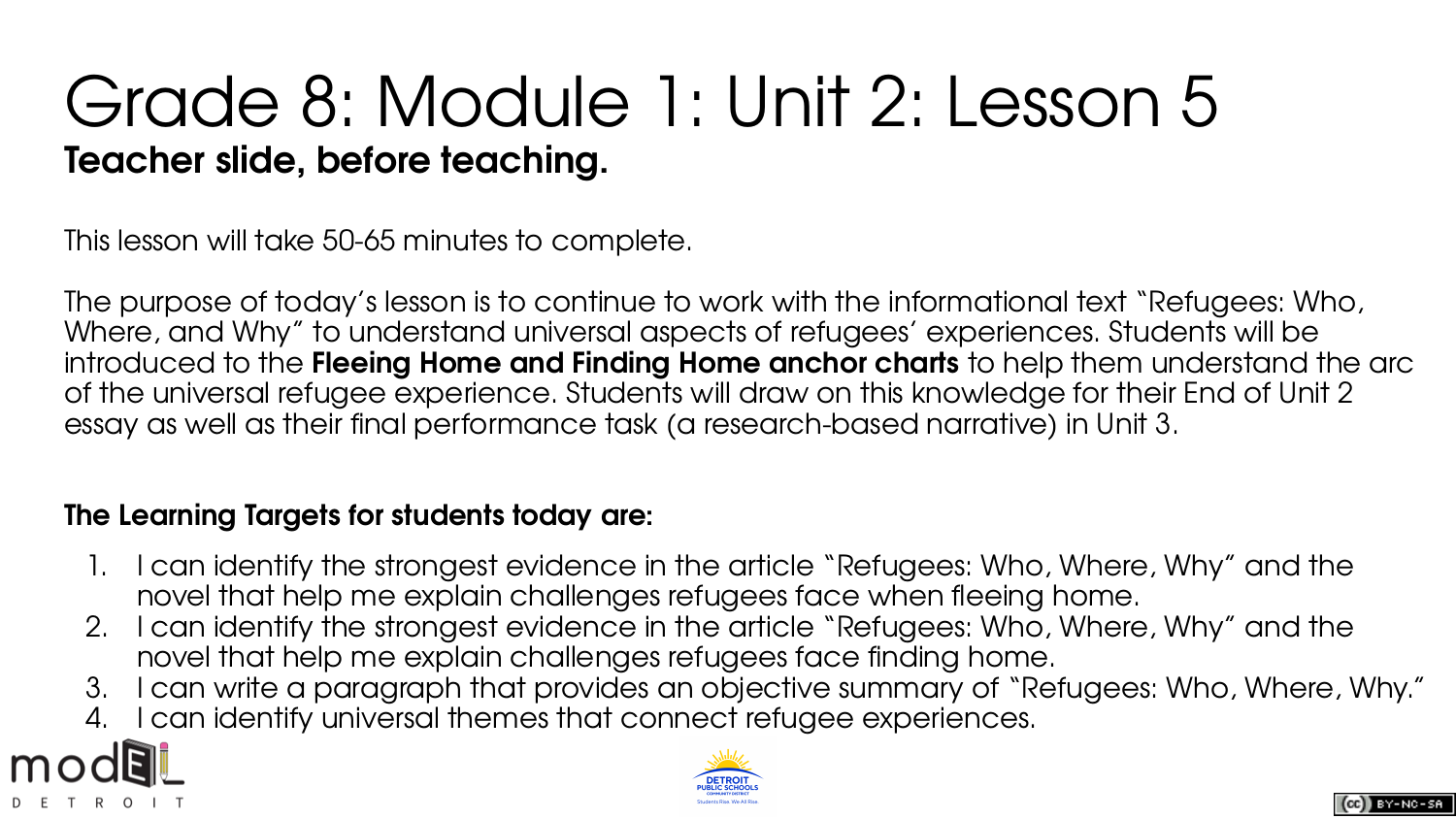

# Grade 8: Module 1: Unit 2: Lesson 5
Teacher slide, before teaching.
This lesson will take 50-65 minutes to complete.

The purpose of today’s lesson is to continue to work with the informational text “Refugees: Who, Where, and Why” to understand universal aspects of refugees’ experiences. Students will be introduced to the Fleeing Home and Finding Home anchor charts to help them understand the arc of the universal refugee experience. Students will draw on this knowledge for their End of Unit 2 essay as well as their final performance task (a research-based narrative) in Unit 3.

The Learning Targets for students today are:
I can identify the strongest evidence in the article “Refugees: Who, Where, Why” and the novel that help me explain challenges refugees face when fleeing home.
I can identify the strongest evidence in the article “Refugees: Who, Where, Why” and the novel that help me explain challenges refugees face finding home.
I can write a paragraph that provides an objective summary of “Refugees: Who, Where, Why.”
I can identify universal themes that connect refugee experiences.